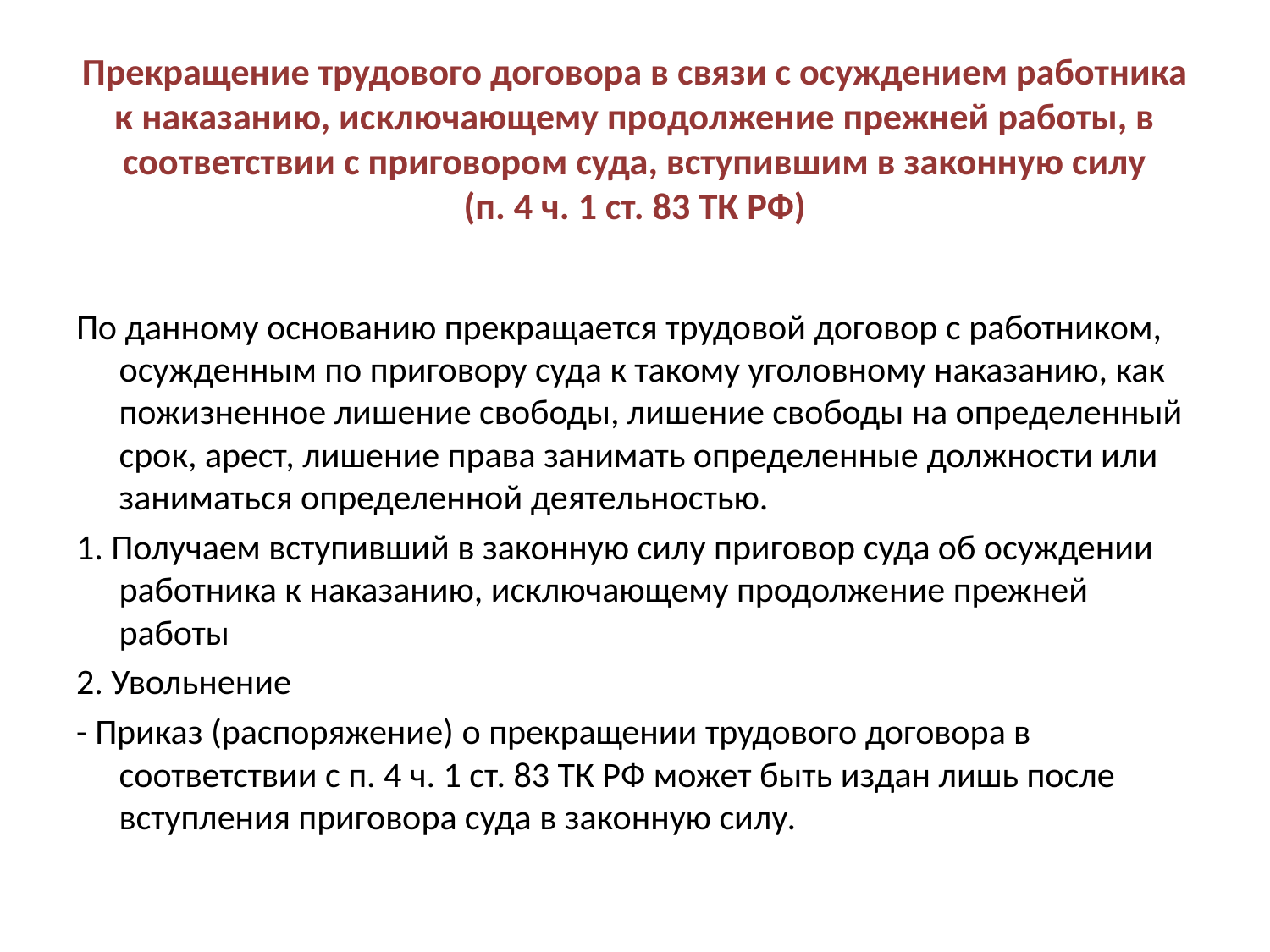

# Прекращение трудового договора в связи с осуждением работника к наказанию, исключающему продолжение прежней работы, в соответствии с приговором суда, вступившим в законную силу (п. 4 ч. 1 ст. 83 ТК РФ)
По данному основанию прекращается трудовой договор с работником, осужденным по приговору суда к такому уголовному наказанию, как пожизненное лишение свободы, лишение свободы на определенный срок, арест, лишение права занимать определенные должности или заниматься определенной деятельностью.
1. Получаем вступивший в законную силу приговор суда об осуждении работника к наказанию, исключающему продолжение прежней работы
2. Увольнение
- Приказ (распоряжение) о прекращении трудового договора в соответствии с п. 4 ч. 1 ст. 83 ТК РФ может быть издан лишь после вступления приговора суда в законную силу.